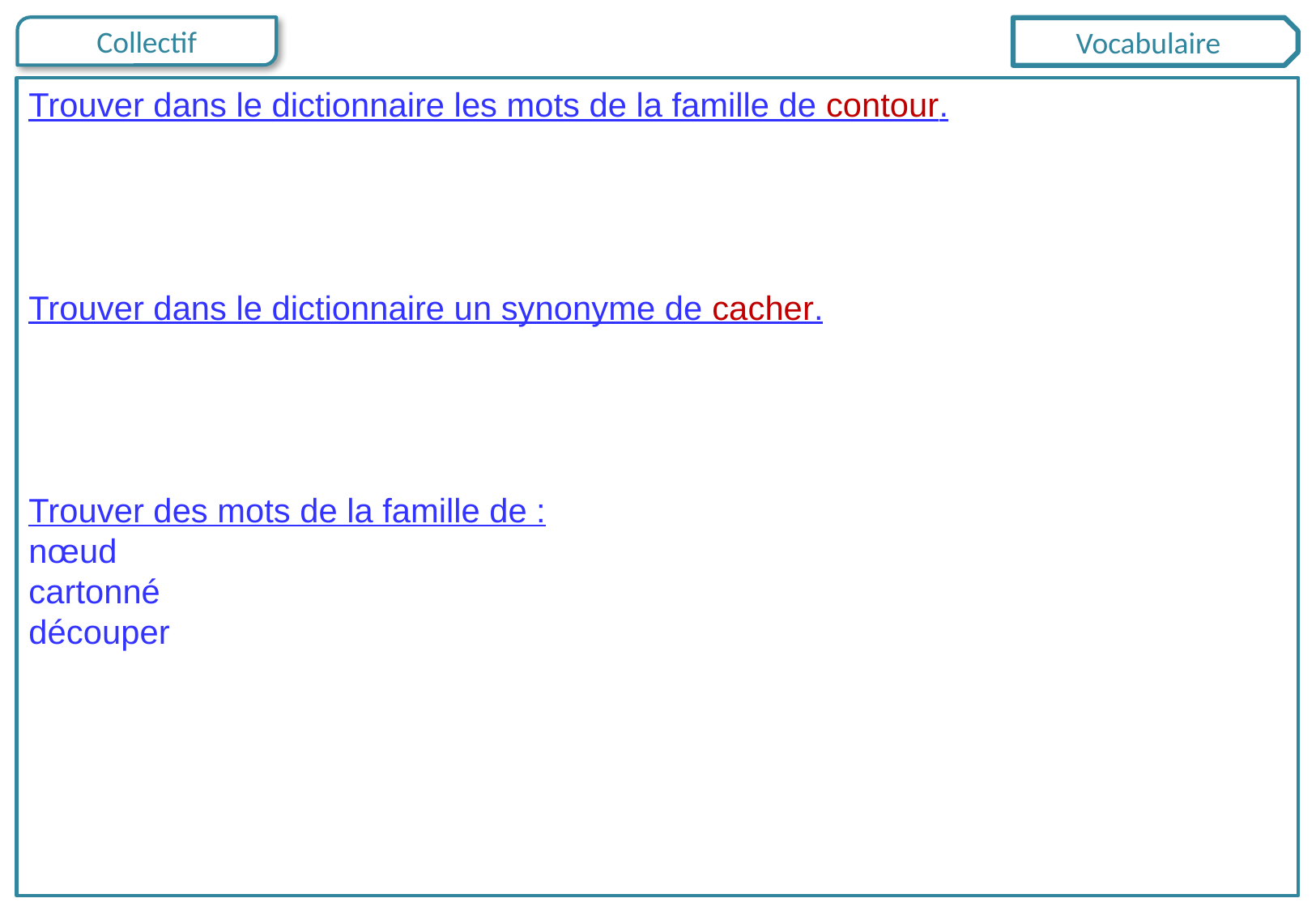

Vocabulaire
Trouver dans le dictionnaire les mots de la famille de contour.

Trouver dans le dictionnaire un synonyme de cacher.

Trouver des mots de la famille de :
nœud
cartonné
découper